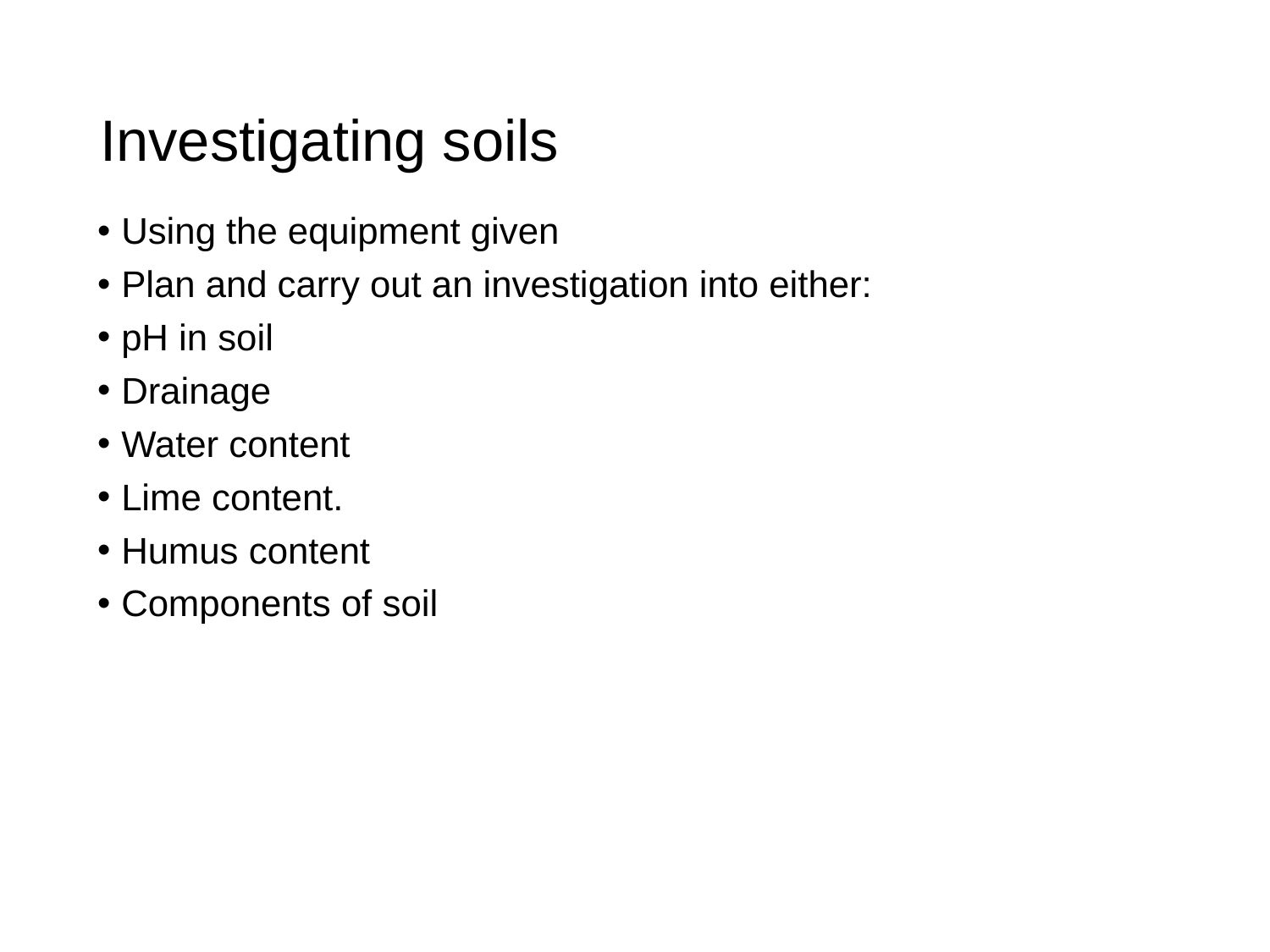

# Investigating soils
Using the equipment given
Plan and carry out an investigation into either:
pH in soil
Drainage
Water content
Lime content.
Humus content
Components of soil